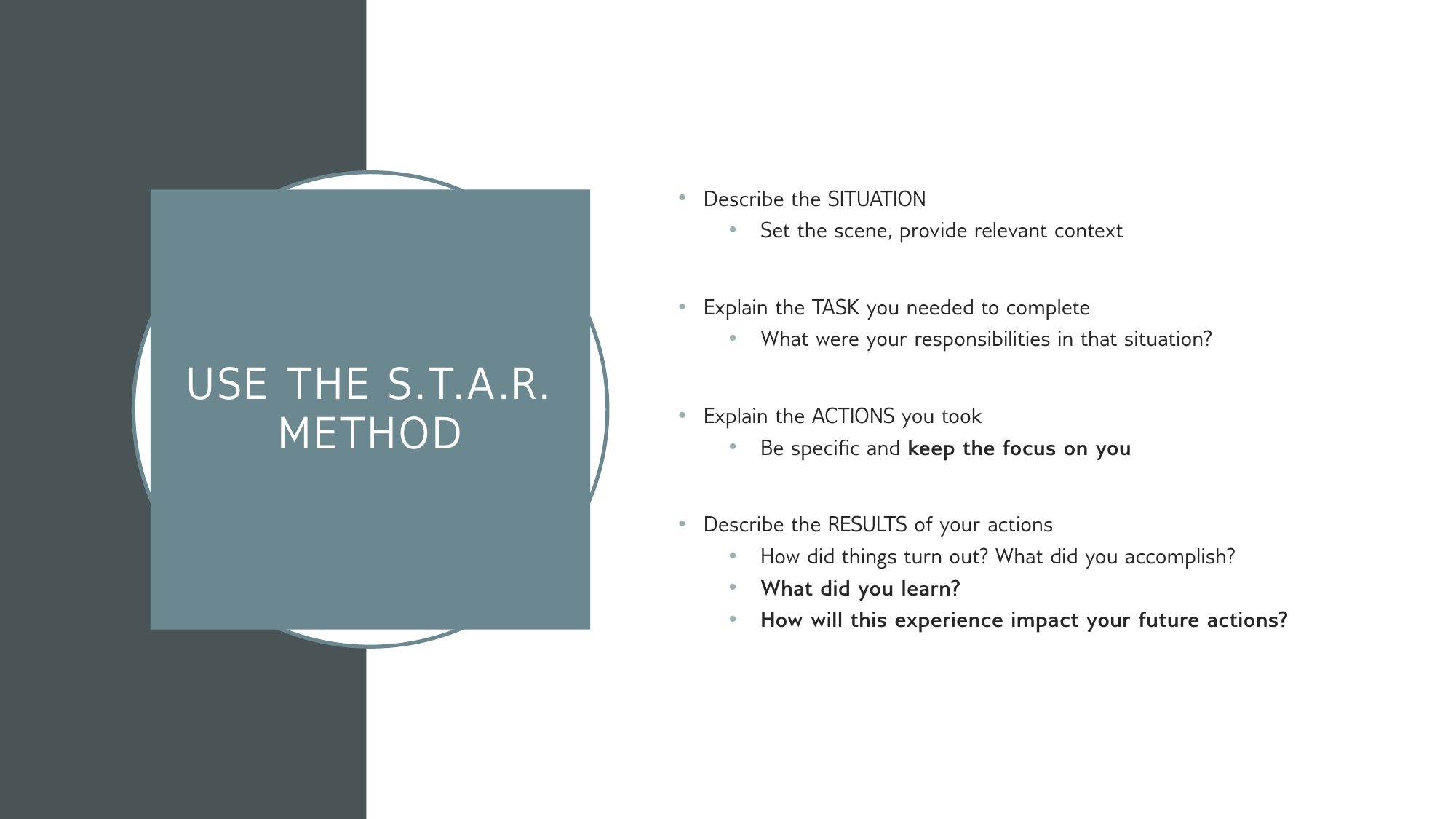

Describe the SITUATION
Set the scene, provide relevant context

Explain the TASK you needed to complete
What were your responsibilities in that situation?

Explain the ACTIONS you took
Be specific and keep the focus on you

Describe the RESULTS of your actions
How did things turn out? What did you accomplish?
What did you learn?
How will this experience impact your future actions?

# Use the S.T.a.r. Method